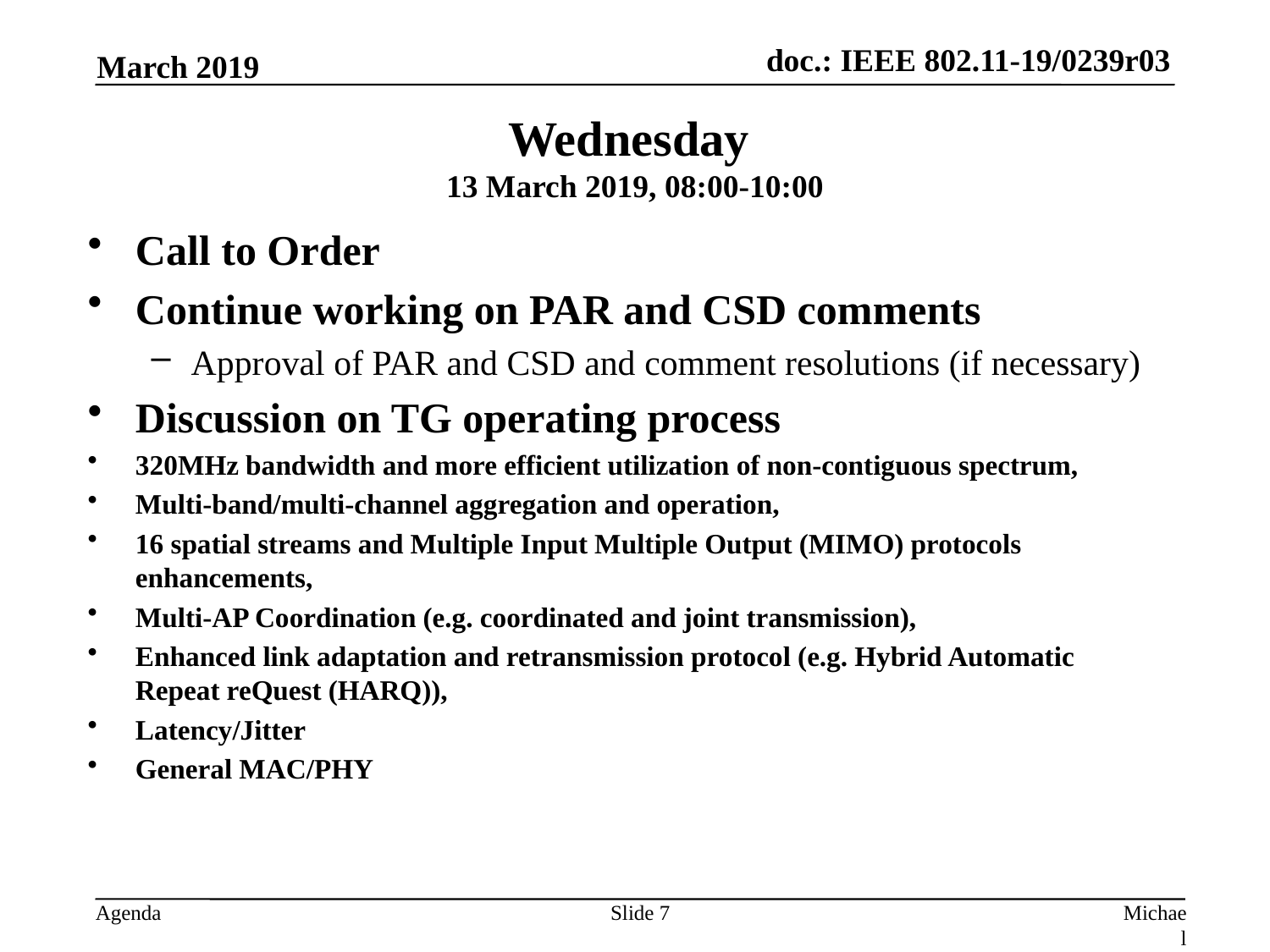

March 2019
Wednesday
13 March 2019, 08:00-10:00

Call to Order
Continue working on PAR and CSD comments
Approval of PAR and CSD and comment resolutions (if necessary)
Discussion on TG operating process
320MHz bandwidth and more efficient utilization of non-contiguous spectrum,
Multi-band/multi-channel aggregation and operation,
16 spatial streams and Multiple Input Multiple Output (MIMO) protocols enhancements,
Multi-AP Coordination (e.g. coordinated and joint transmission),
Enhanced link adaptation and retransmission protocol (e.g. Hybrid Automatic Repeat reQuest (HARQ)),
Latency/Jitter
General MAC/PHY

Slide 7
Michael Montemurro, BlackBerry